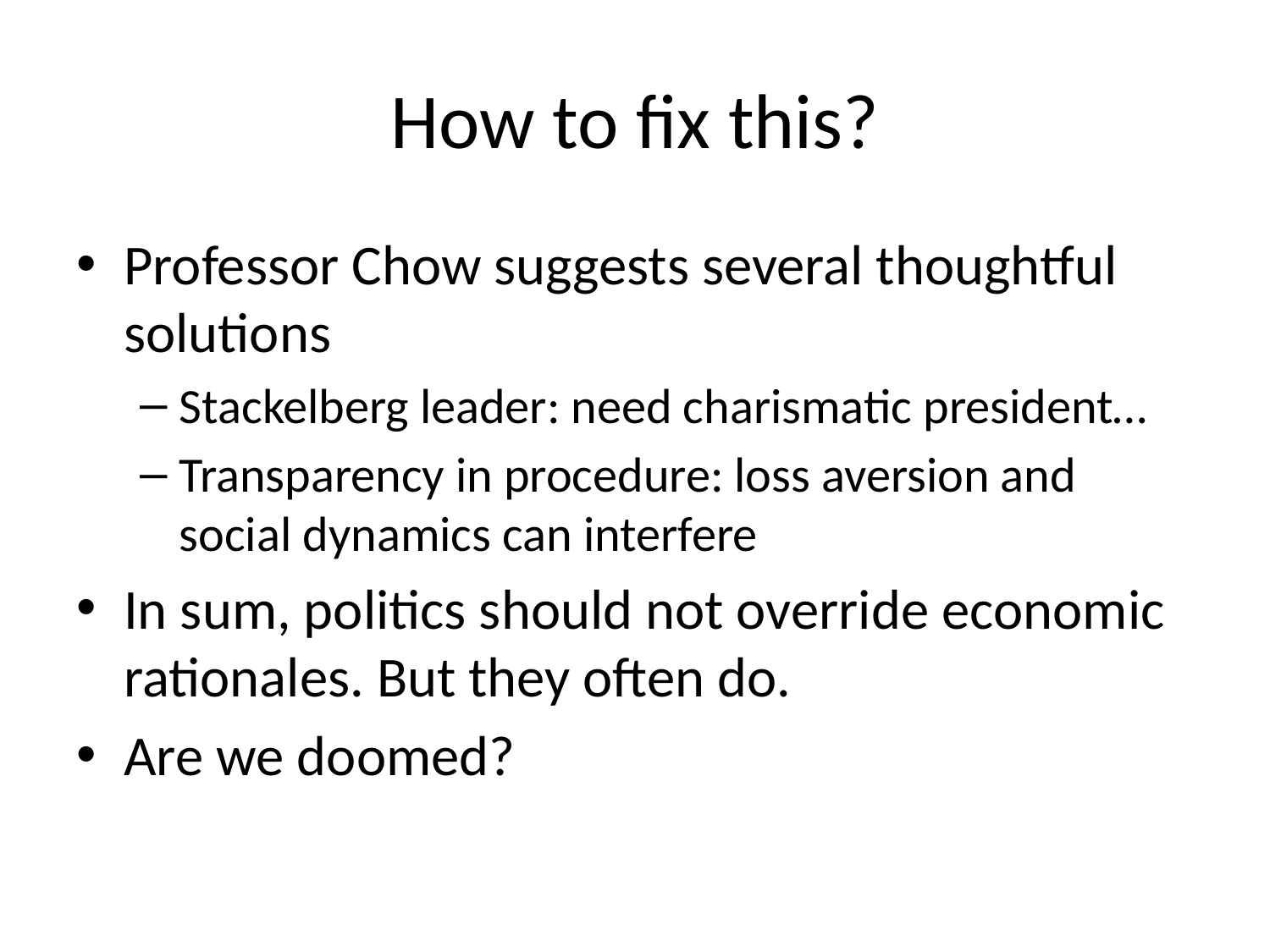

# How to fix this?
Professor Chow suggests several thoughtful solutions
Stackelberg leader: need charismatic president…
Transparency in procedure: loss aversion and social dynamics can interfere
In sum, politics should not override economic rationales. But they often do.
Are we doomed?